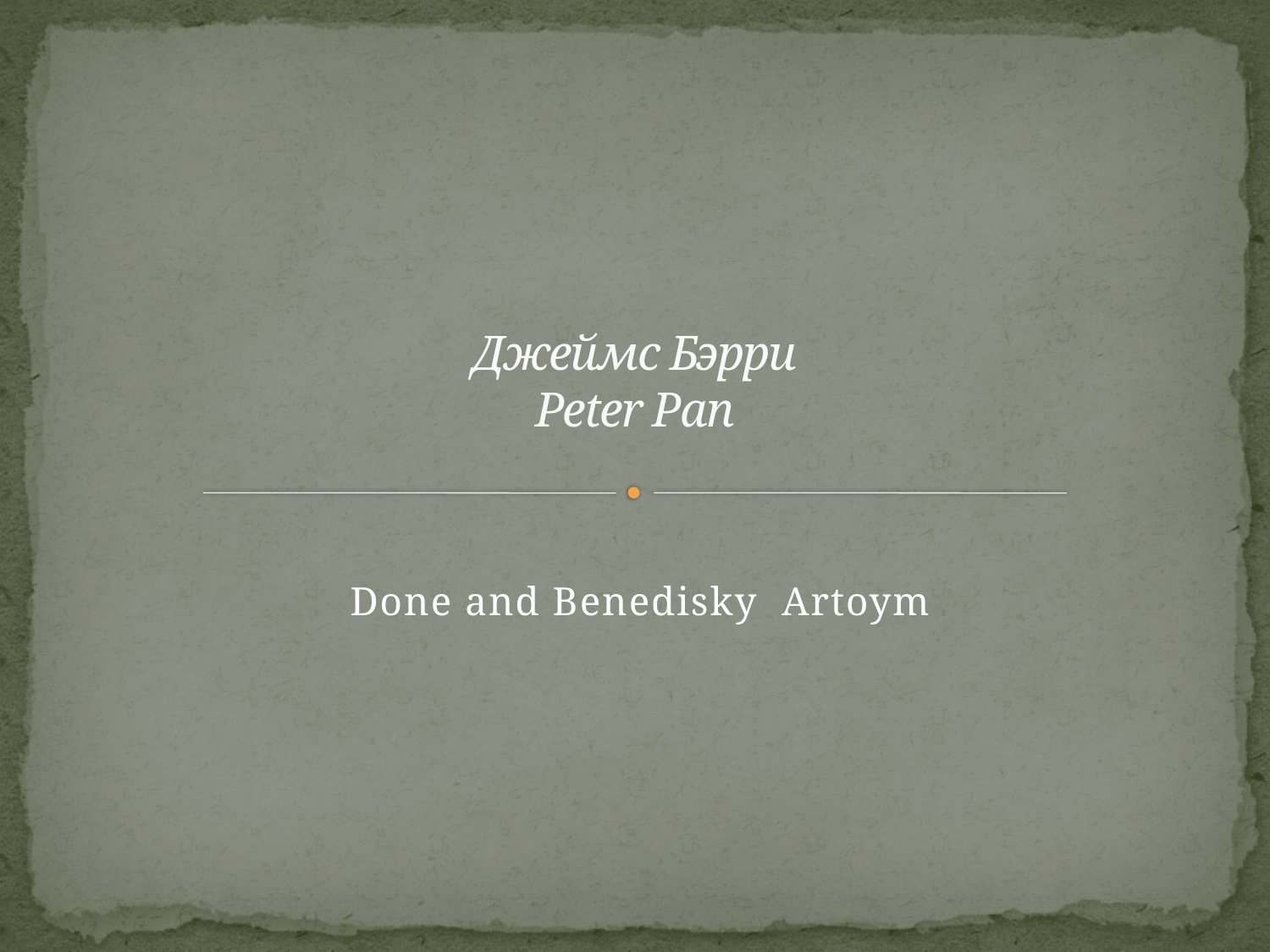

# Джеймс Бэрри Peter Pan

Done and Benedisky  Artoym